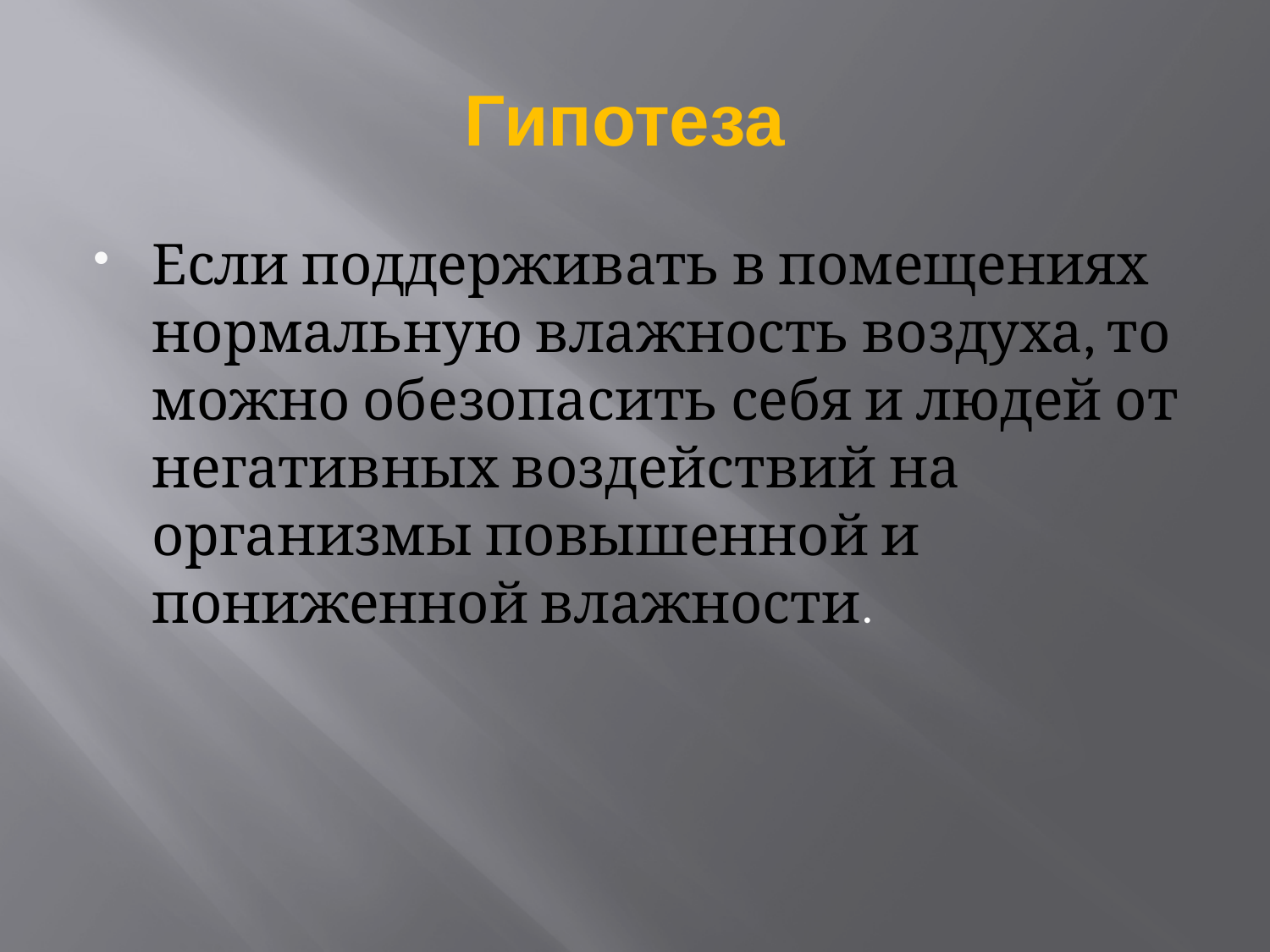

# Гипотеза
Если поддерживать в помещениях нормальную влажность воздуха, то можно обезопасить себя и людей от негативных воздействий на организмы повышенной и пониженной влажности.